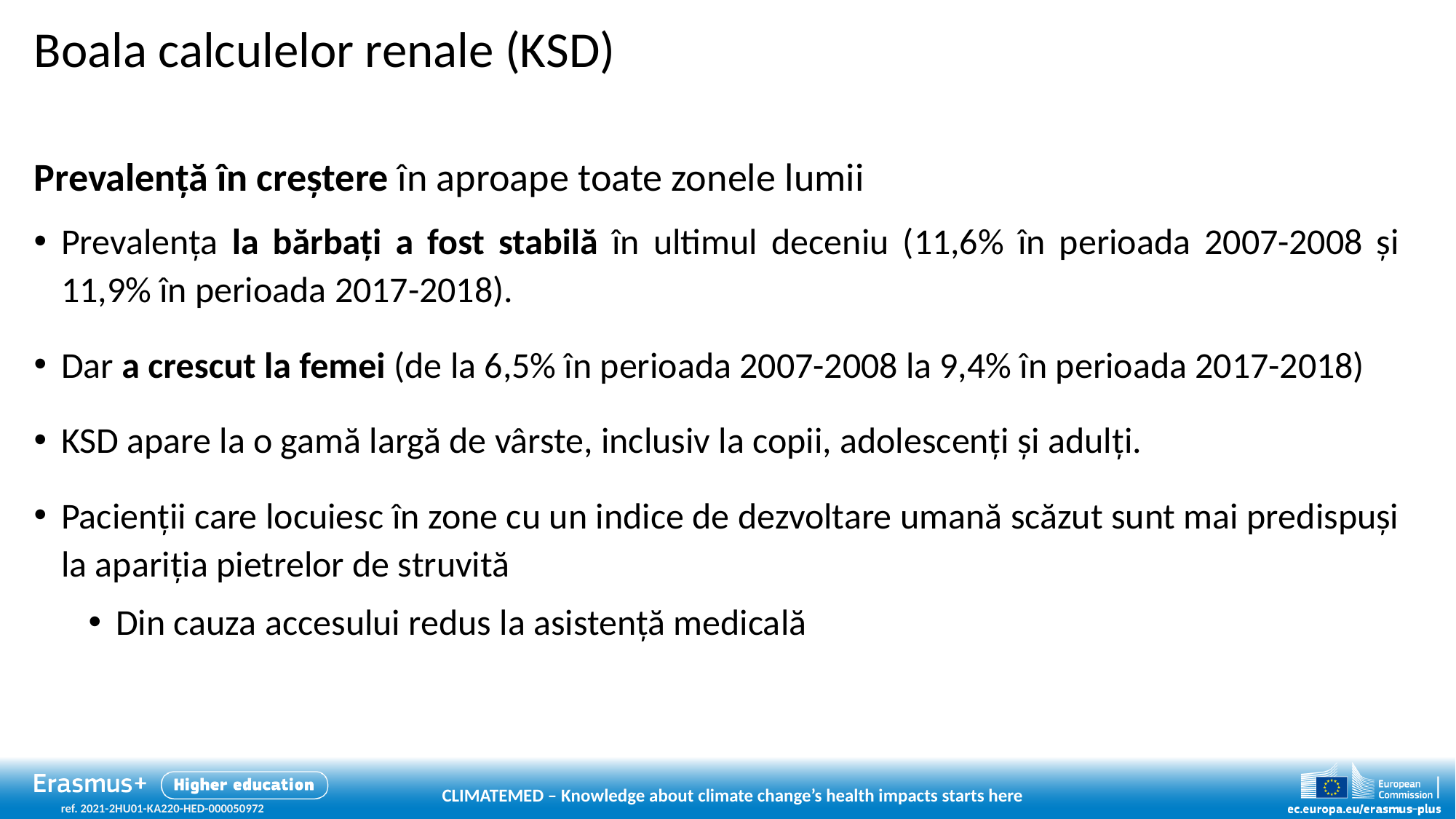

# Boala calculelor renale (KSD)
Prevalență în creștere în aproape toate zonele lumii
Prevalența la bărbați a fost stabilă în ultimul deceniu (11,6% în perioada 2007-2008 și 11,9% în perioada 2017-2018).
Dar a crescut la femei (de la 6,5% în perioada 2007-2008 la 9,4% în perioada 2017-2018)
KSD apare la o gamă largă de vârste, inclusiv la copii, adolescenți și adulți.
Pacienții care locuiesc în zone cu un indice de dezvoltare umană scăzut sunt mai predispuși la apariția pietrelor de struvită
Din cauza accesului redus la asistență medicală